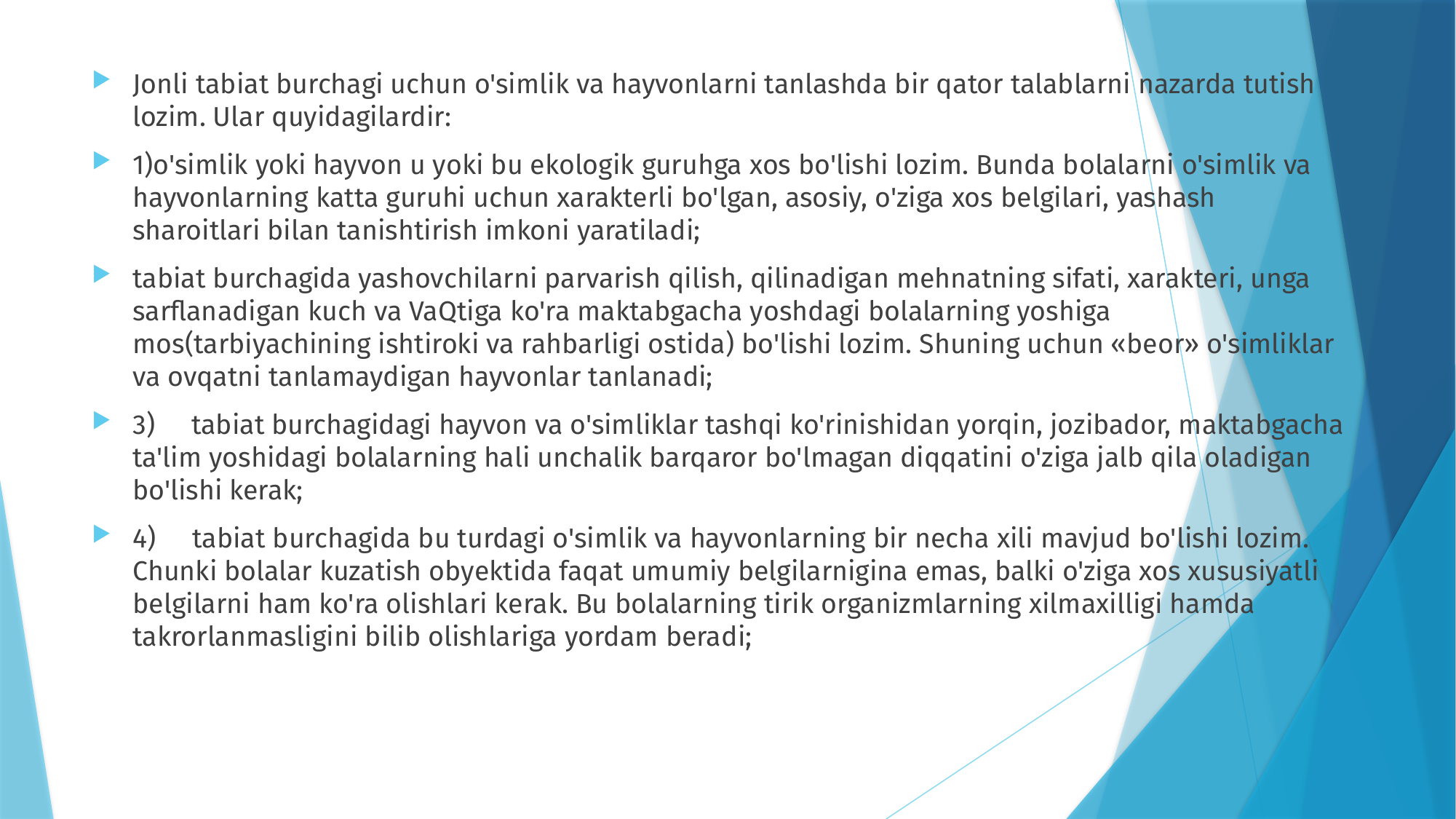

Jonli tabiat burchagi uchun o'simlik va hayvonlarni tanlashda bir qator talablarni nazarda tutish lozim. Ular quyidagilardir:
1)o'simlik yoki hayvon u yoki bu ekologik guruhga xos bo'lishi lozim. Bunda bolalarni o'simlik va hayvonlarning katta guruhi uchun xarakterli bo'lgan, asosiy, o'ziga xos belgilari, yashash sharoitlari bilan tanishtirish imkoni yaratiladi;
tabiat burchagida yashovchilarni parvarish qilish, qilinadigan mehnatning sifati, xarakteri, unga sarflanadigan kuch va VaQtiga ko'ra maktabgacha yoshdagi bolalarning yoshiga mos(tarbiyachining ishtiroki va rahbarligi ostida) bo'lishi lozim. Shuning uchun «beor» o'simliklar va ovqatni tanlamaydigan hayvonlar tanlanadi;
3)     tabiat burchagidagi hayvon va o'simliklar tashqi ko'rinishidan yorqin, jozibador, maktabgacha ta'lim yoshidagi bolalar­ning hali unchalik barqaror bo'lmagan diqqatini o'ziga jalb qila oladigan bo'lishi kerak;
4)     tabiat burchagida bu turdagi o'simlik va hayvonlarning bir necha xili mavjud bo'lishi lozim. Chunki bolalar kuzatish obyektida faqat umumiy belgilarnigina emas, balki o'ziga xos xususiyatli belgilarni ham ko'ra olishlari kerak. Bu bolalarning tirik organizmlarning xilmaxilligi hamda takrorlanmasligini bilib olishlariga yordam beradi;